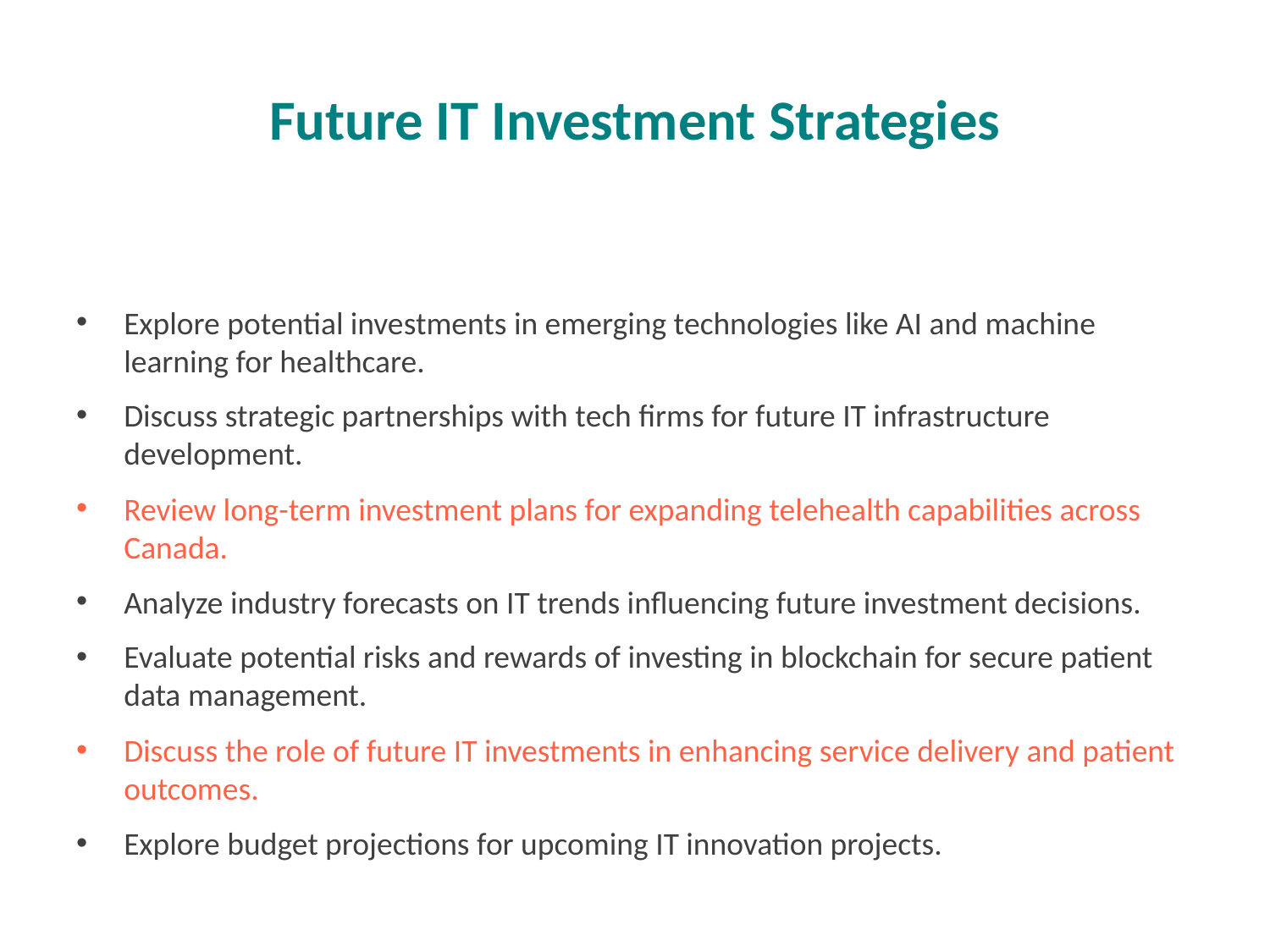

# Future IT Investment Strategies

Explore potential investments in emerging technologies like AI and machine learning for healthcare.
Discuss strategic partnerships with tech firms for future IT infrastructure development.
Review long-term investment plans for expanding telehealth capabilities across Canada.
Analyze industry forecasts on IT trends influencing future investment decisions.
Evaluate potential risks and rewards of investing in blockchain for secure patient data management.
Discuss the role of future IT investments in enhancing service delivery and patient outcomes.
Explore budget projections for upcoming IT innovation projects.